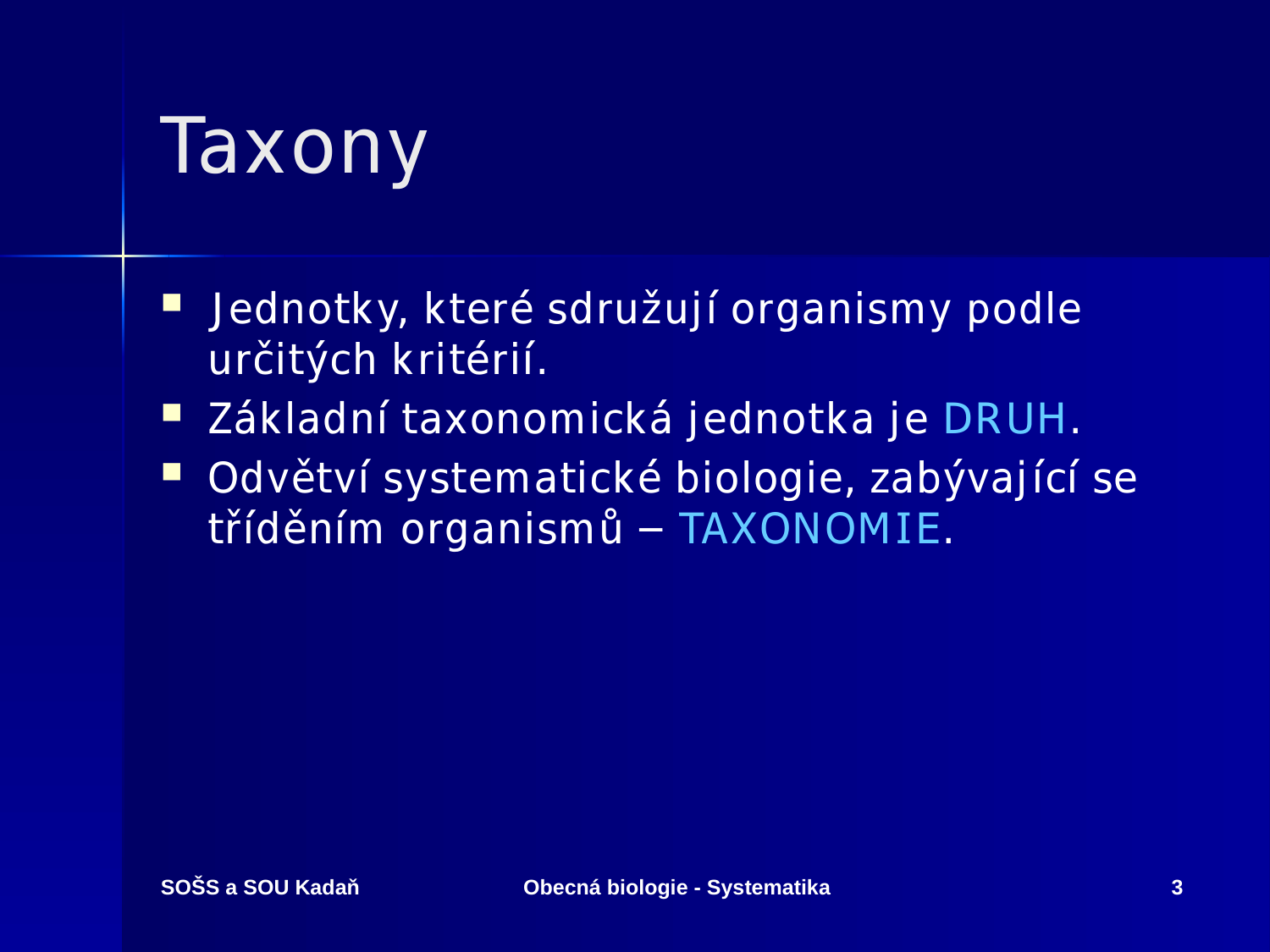

# Taxony
Jednotky, které sdružují organismy podle určitých kritérií.
Základní taxonomická jednotka je DRUH.
Odvětví systematické biologie, zabývající se tříděním organismů – TAXONOMIE.
SOŠS a SOU Kadaň
Obecná biologie - Systematika
3